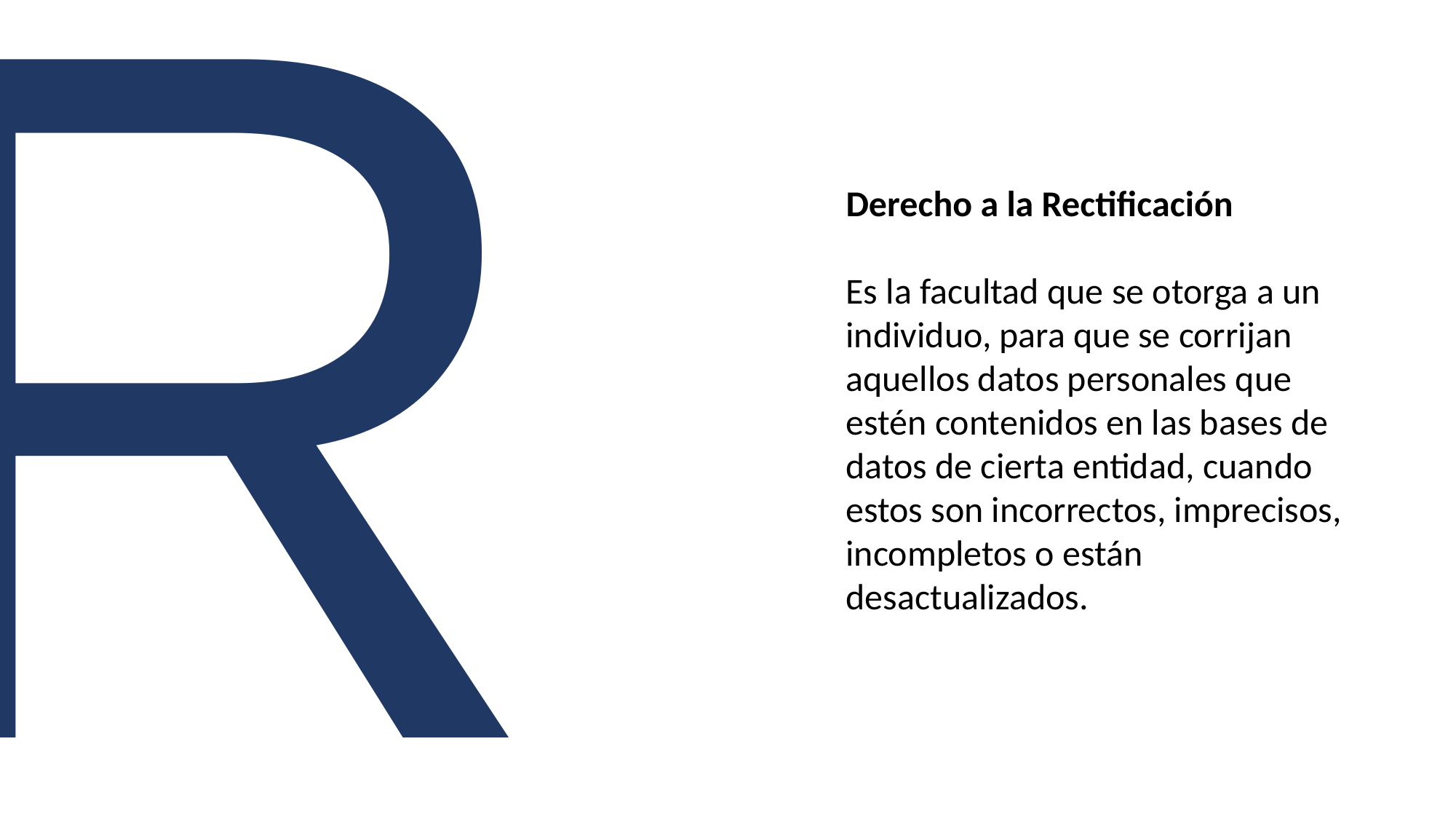

Derecho a la Rectificación

Es la facultad que se otorga a un individuo, para que se corrijan aquellos datos personales que estén contenidos en las bases de datos de cierta entidad, cuando estos son incorrectos, imprecisos, incompletos o están desactualizados.
R